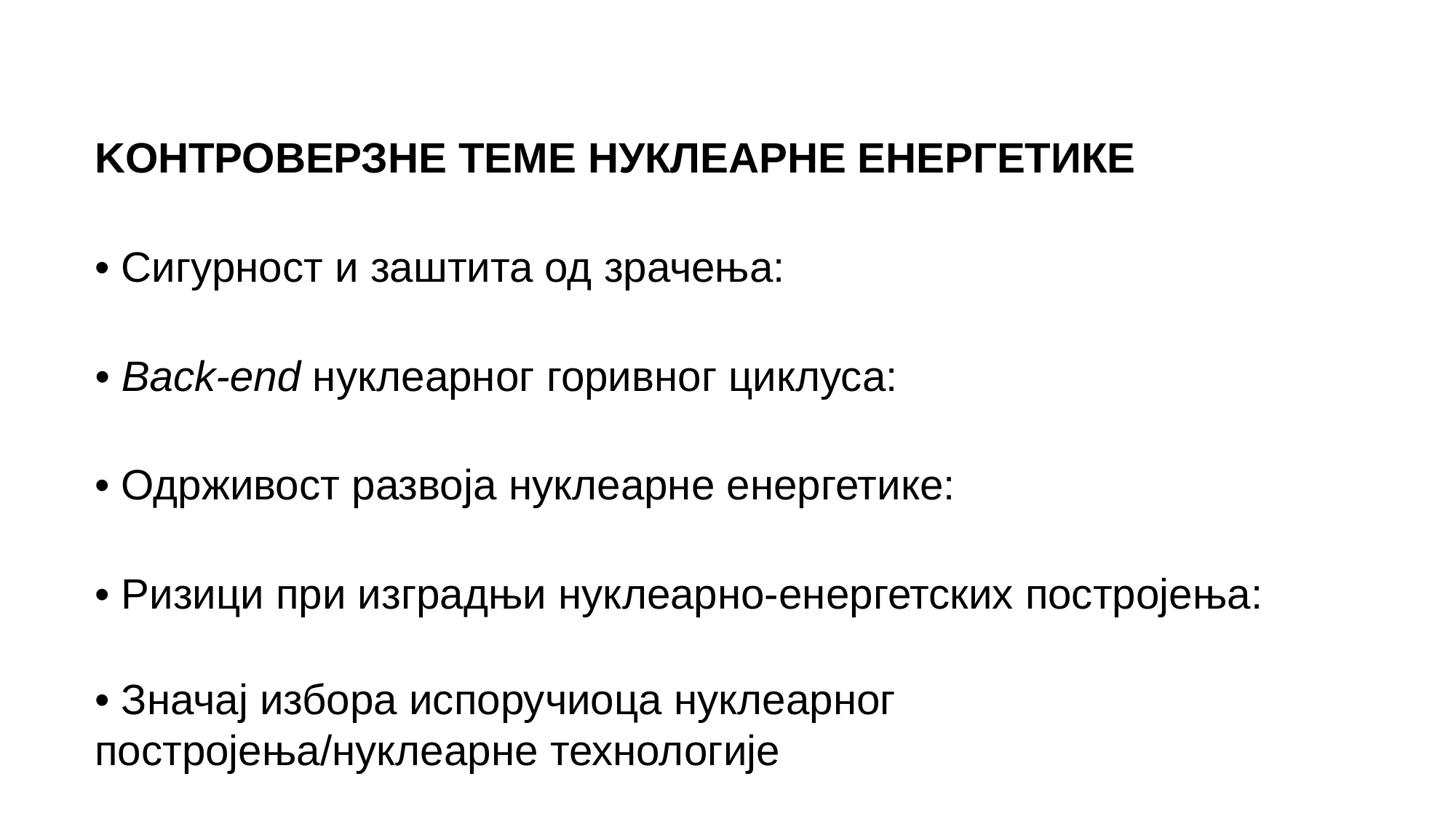

KОНТРОВЕРЗНЕ ТЕМЕ НУКЛЕАРНЕ ЕНЕРГЕТИКЕ

• Сигурност и заштита од зрачења:

• Back-end нуклеарног горивног циклуса:

• Одрживост развоја нуклеарне енергетике:

• Ризици при изградњи нуклеарно-енергетских постројења:

• Значај избора испоручиоца нуклеарног постројења/нуклеарне технологије